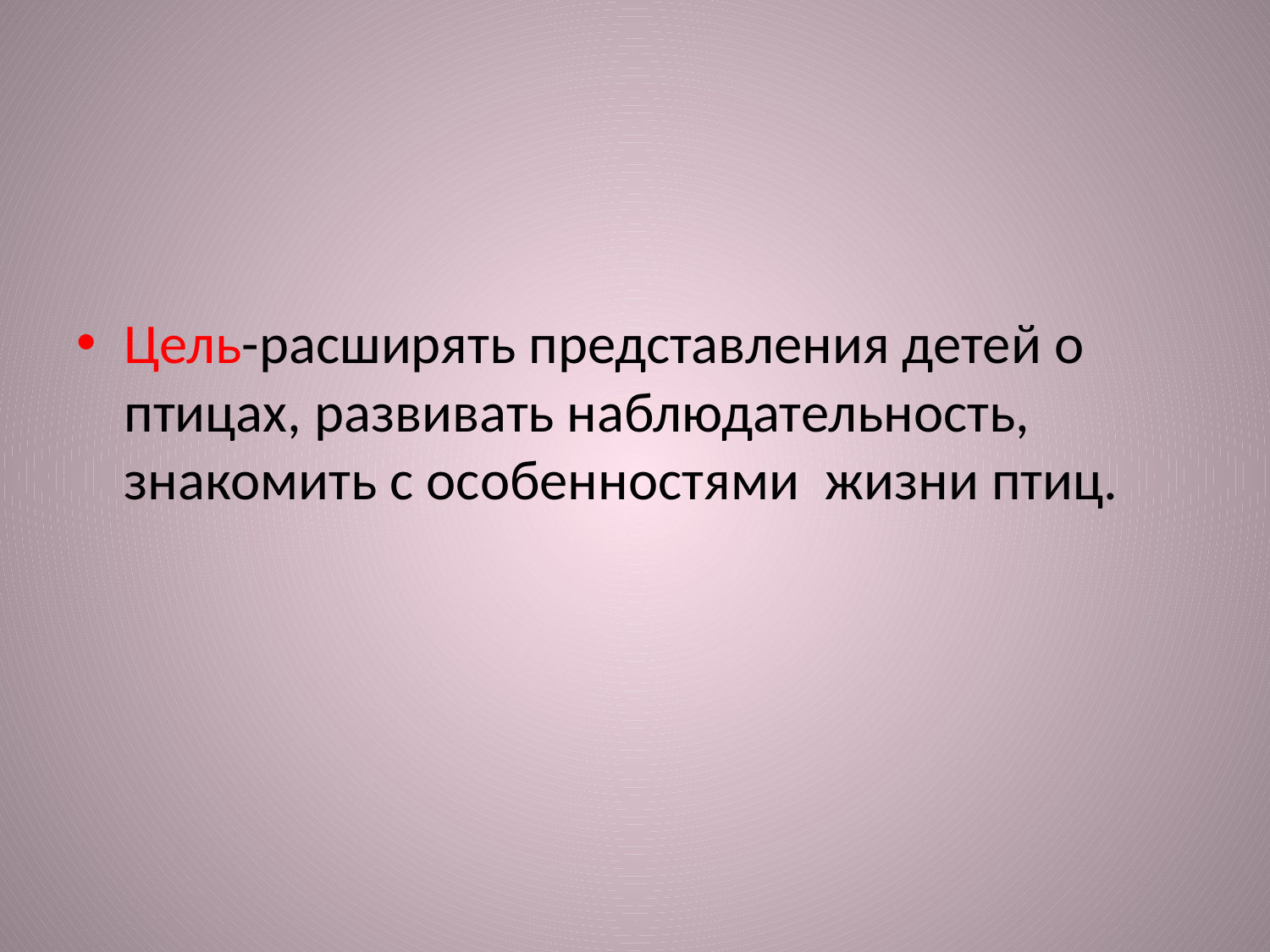

Цель-расширять представления детей о птицах, развивать наблюдательность, знакомить с особенностями  жизни птиц.